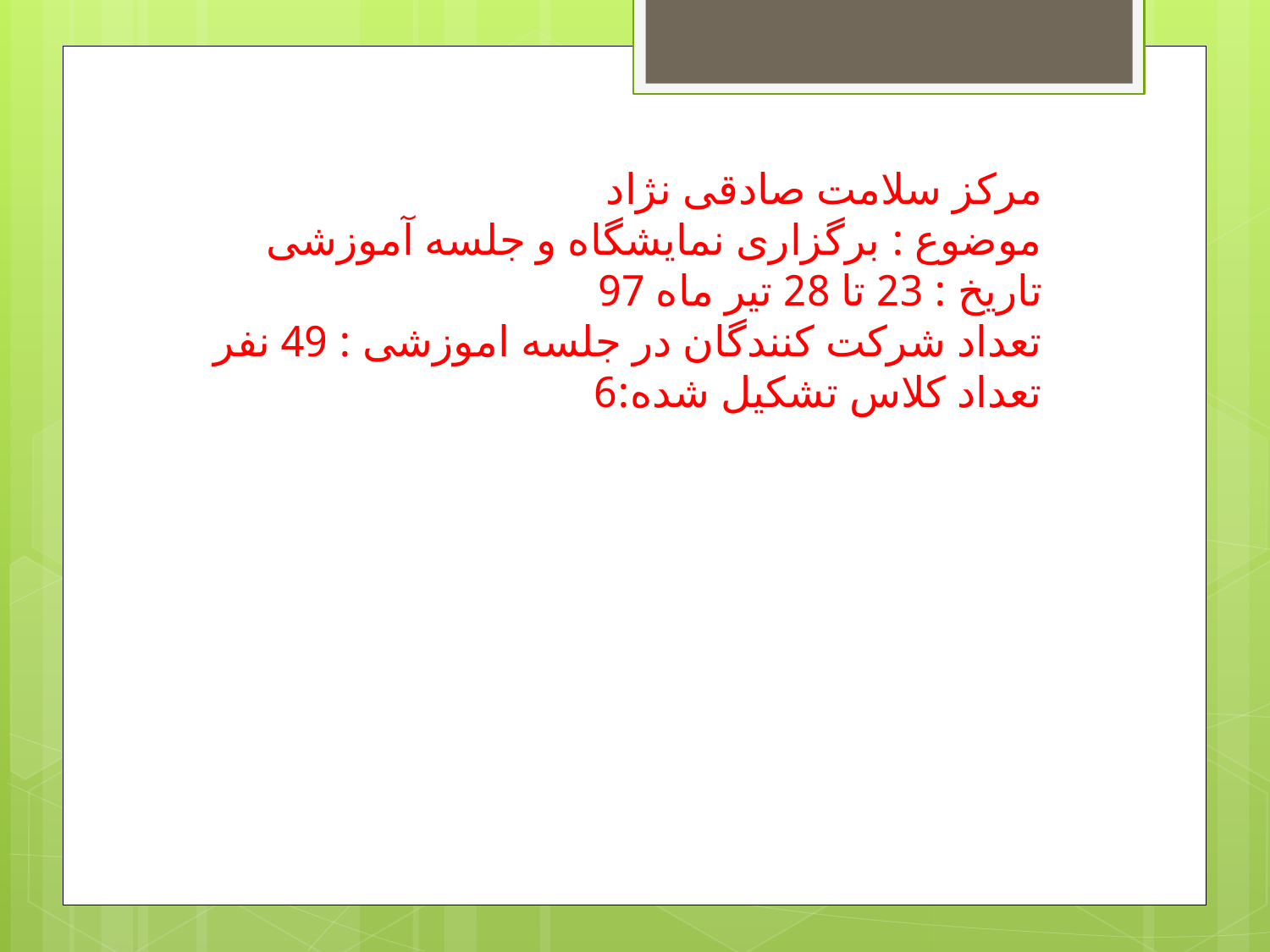

#
مرکز سلامت صادقی نژاد
موضوع : برگزاری نمایشگاه و جلسه آموزشی
تاریخ : 23 تا 28 تیر ماه 97
تعداد شرکت کنندگان در جلسه اموزشی : 49 نفر
تعداد کلاس تشکیل شده:6